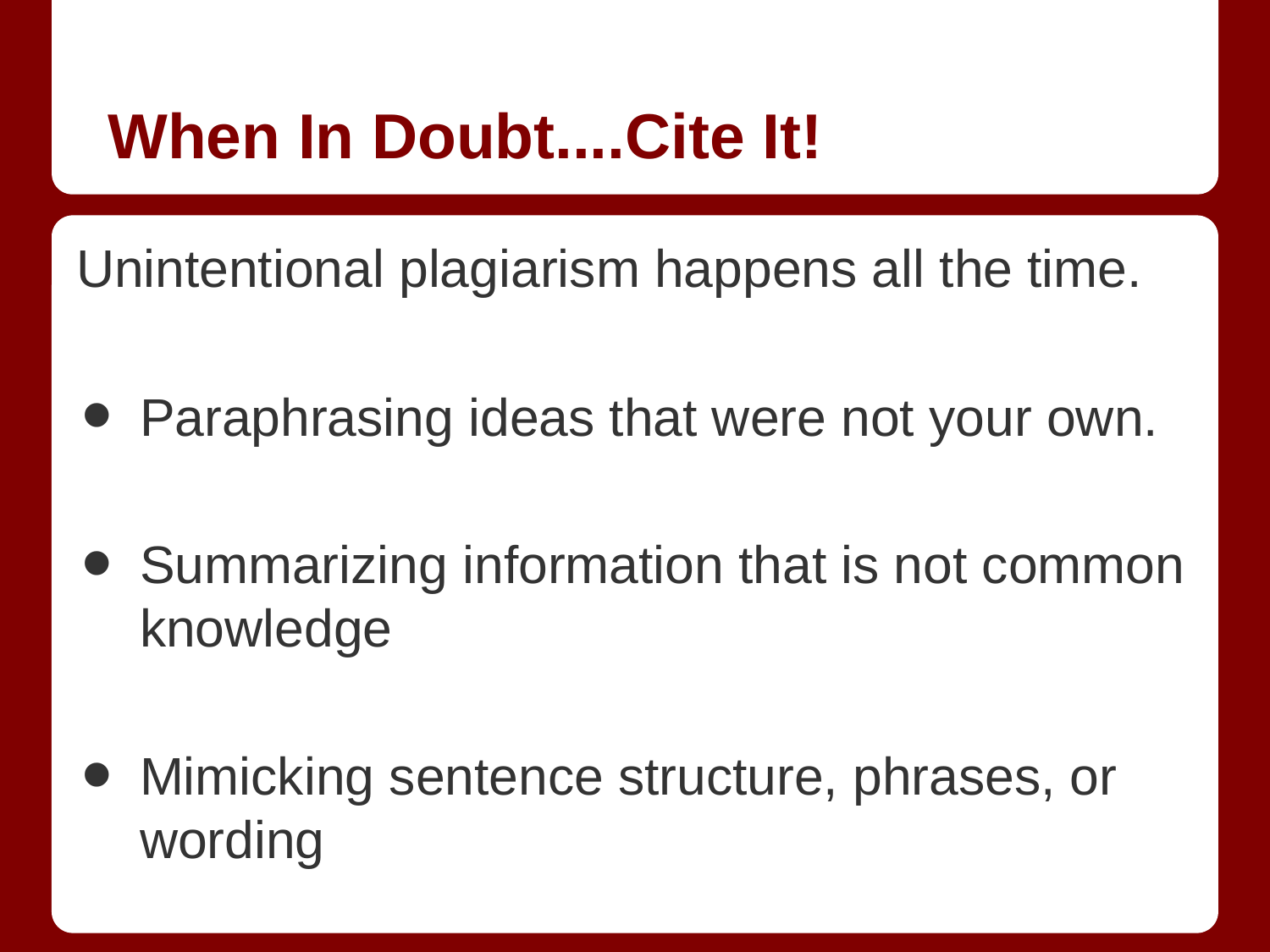

# When In Doubt....Cite It!
Unintentional plagiarism happens all the time.

Paraphrasing ideas that were not your own.

Summarizing information that is not common knowledge

Mimicking sentence structure, phrases, or wording